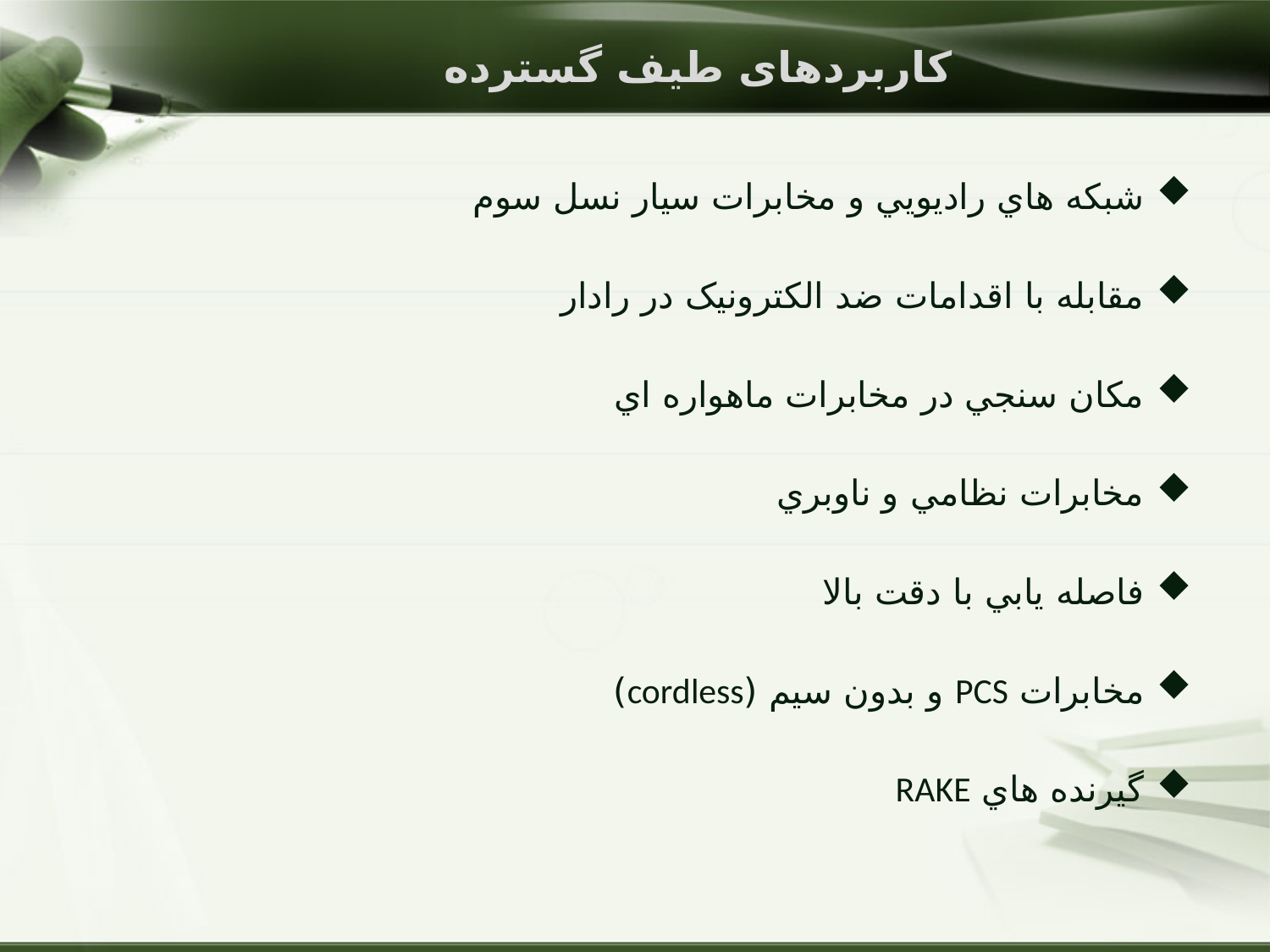

# کاربردهای طیف گسترده
شبکه هاي راديويي و مخابرات سيار نسل سوم

مقابله با اقدامات ضد الکترونيک در رادار

مکان سنجي در مخابرات ماهواره اي

مخابرات نظامي و ناوبري

فاصله يابي با دقت بالا

مخابرات PCS و بدون سيم (cordless)

گيرنده هاي RAKE